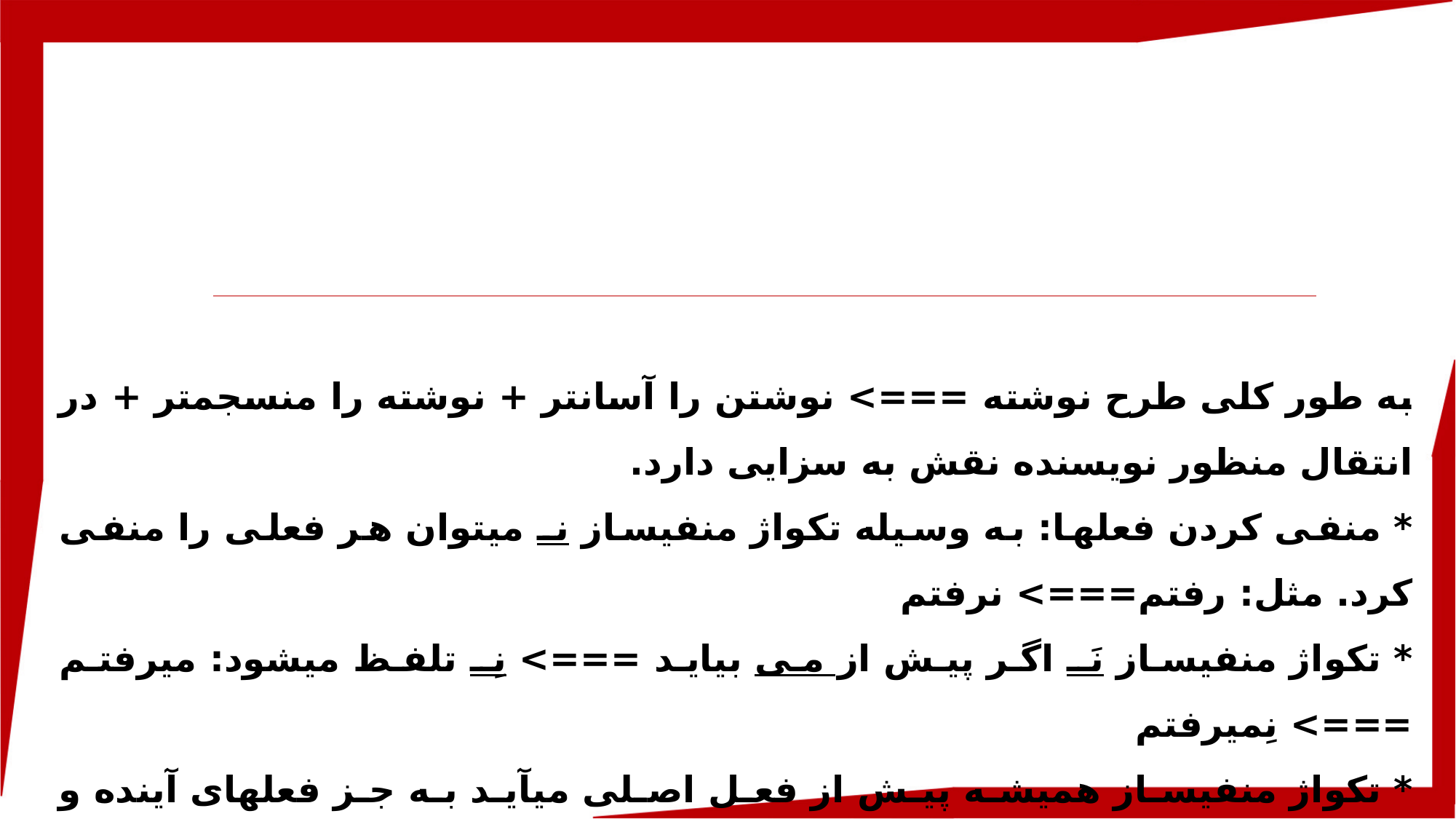

به طور کلی طرح نوشته ===> نوشتن را آسان­تر + نوشته را منسجم­تر + در انتقال منظور نویسنده نقش به سزایی دارد.
* منفی کردن فعل­ها: به وسیله تکواژ منفی­ساز نـ می­توان هر فعلی را منفی کرد. مثل: رفتم===> نرفتم
* تکواژ منفی­ساز نَـ اگر پیش از می بیاید ===> نِـ تلفظ می­شود: می­رفتم ===> نِمی­رفتم
* تکواژ منفی­ساز همیشه پیش از فعل اصلی می­آید به جز فعل­های آینده و مجهول پیش از فعل کمکی (معین) قرار می­گیرد: خواهم­رفت ===> نخواهم رفت ، گفته شد ===> گفته نشد